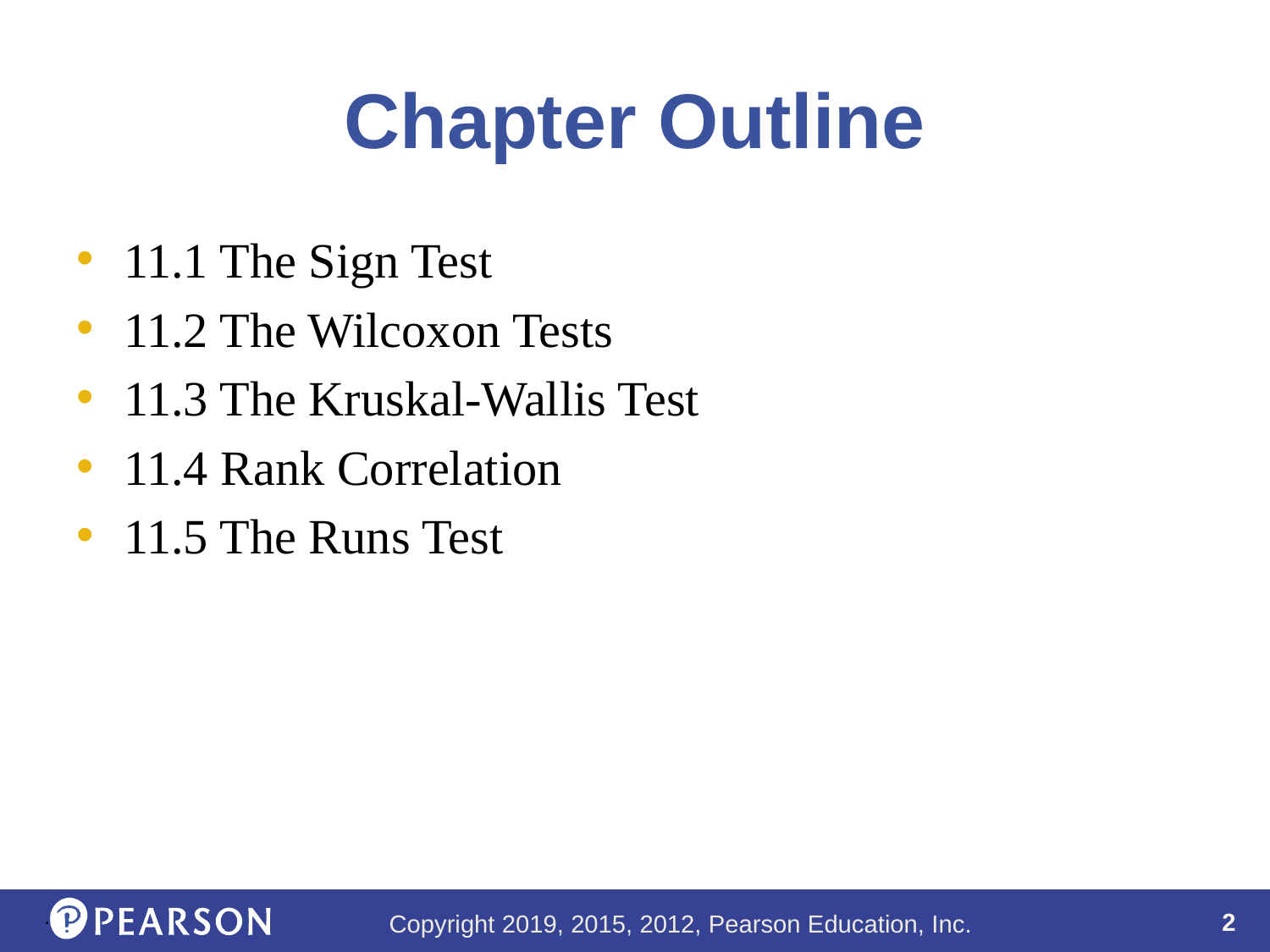

# Chapter Outline
11.1 The Sign Test
11.2 The Wilcoxon Tests
11.3 The Kruskal-Wallis Test
11.4 Rank Correlation
11.5 The Runs Test
.